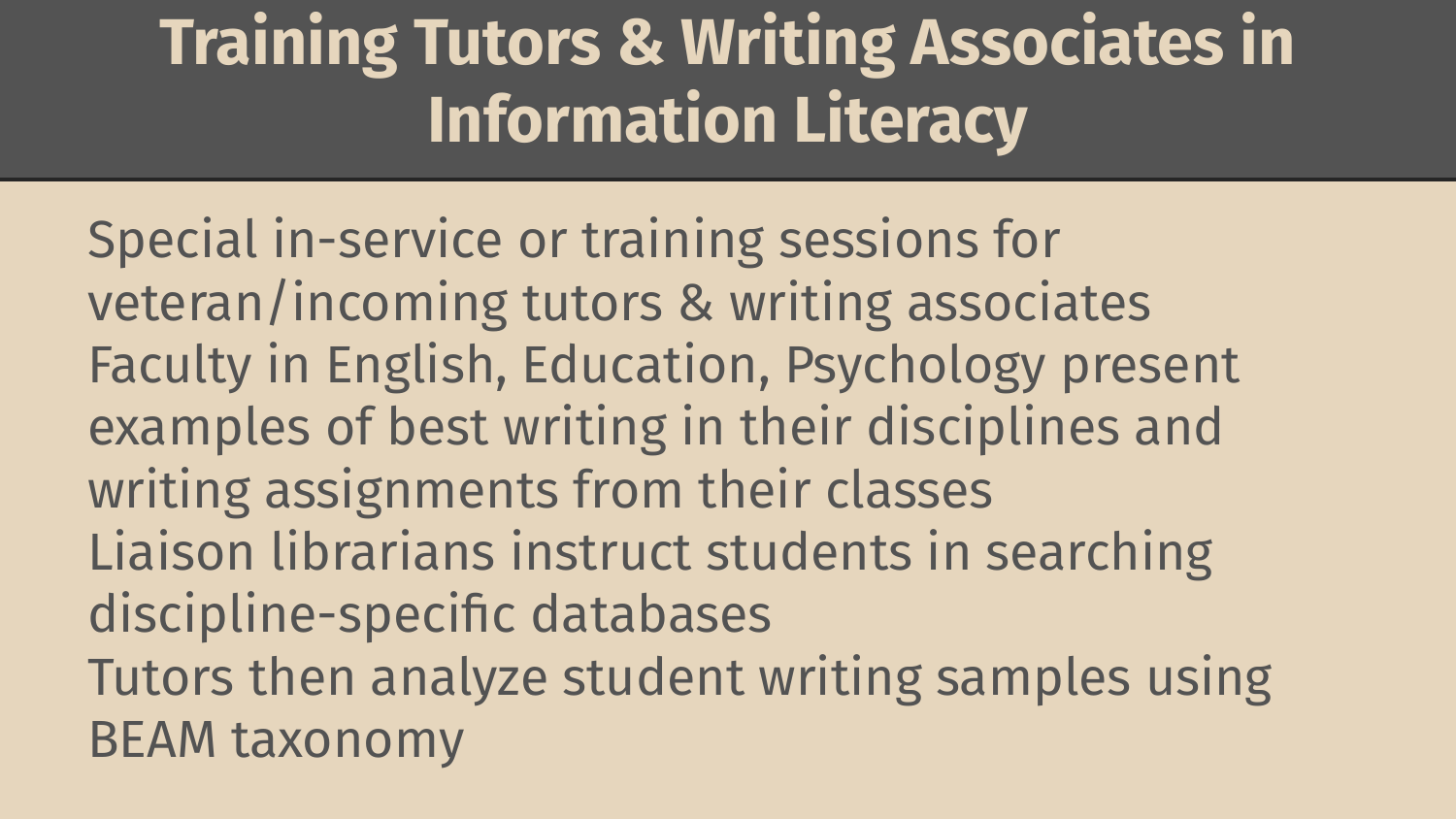

# Training Tutors & Writing Associates in Information Literacy
Special in-service or training sessions for veteran/incoming tutors & writing associates
Faculty in English, Education, Psychology present examples of best writing in their disciplines and writing assignments from their classes
Liaison librarians instruct students in searching discipline-specific databases
Tutors then analyze student writing samples using BEAM taxonomy